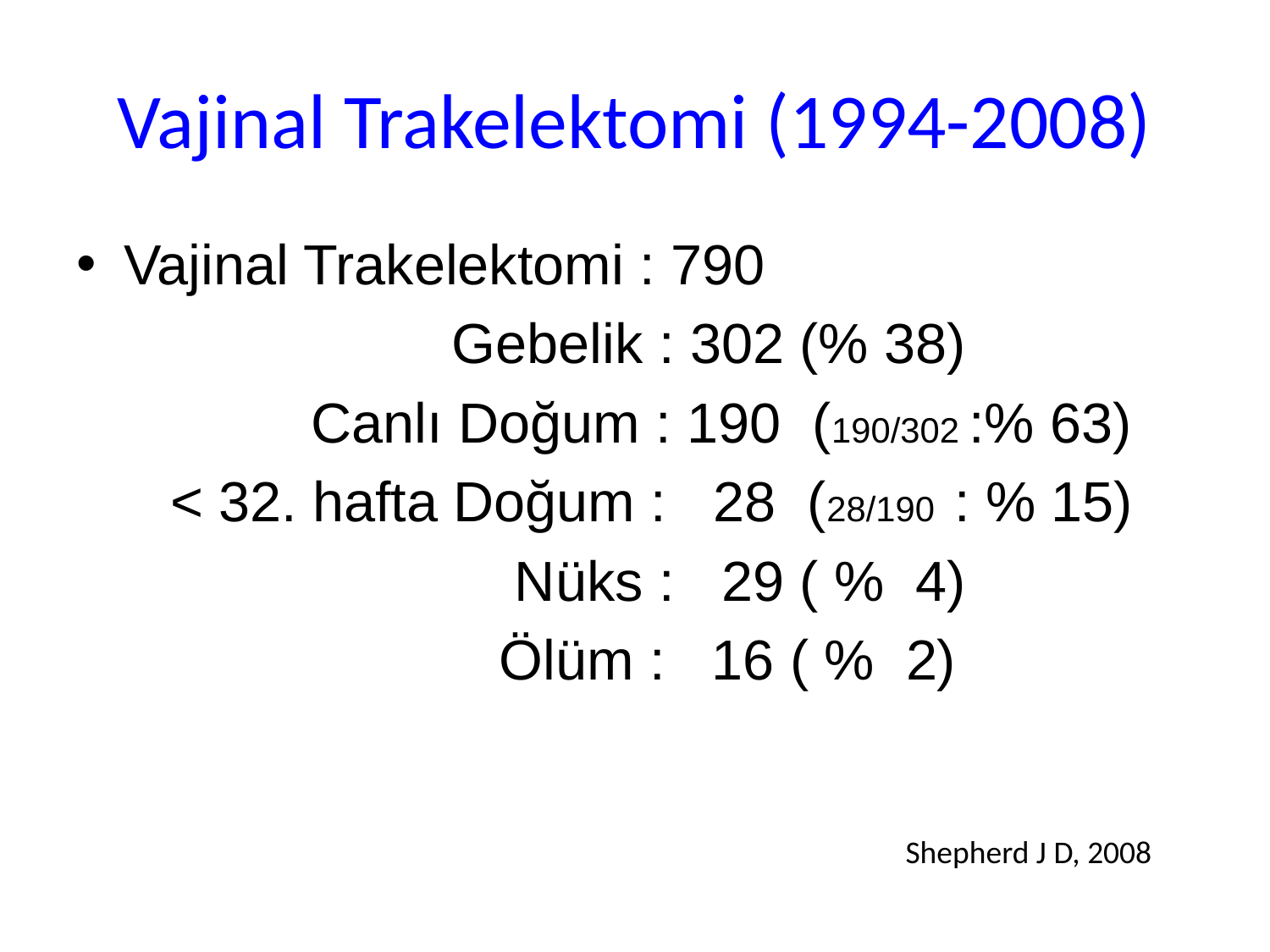

# Vajinal Trakelektomi (1994-2008)
Vajinal Trakelektomi : 790
                        Gebelik : 302 (% 38)
               Canlı Doğum : 190  (190/302 :% 63)
      < 32. hafta Doğum :   28  (28/190  : % 15)
                            Nüks :   29 ( %  4)
                           Ölüm :   16 ( %  2)

Shepherd J D, 2008